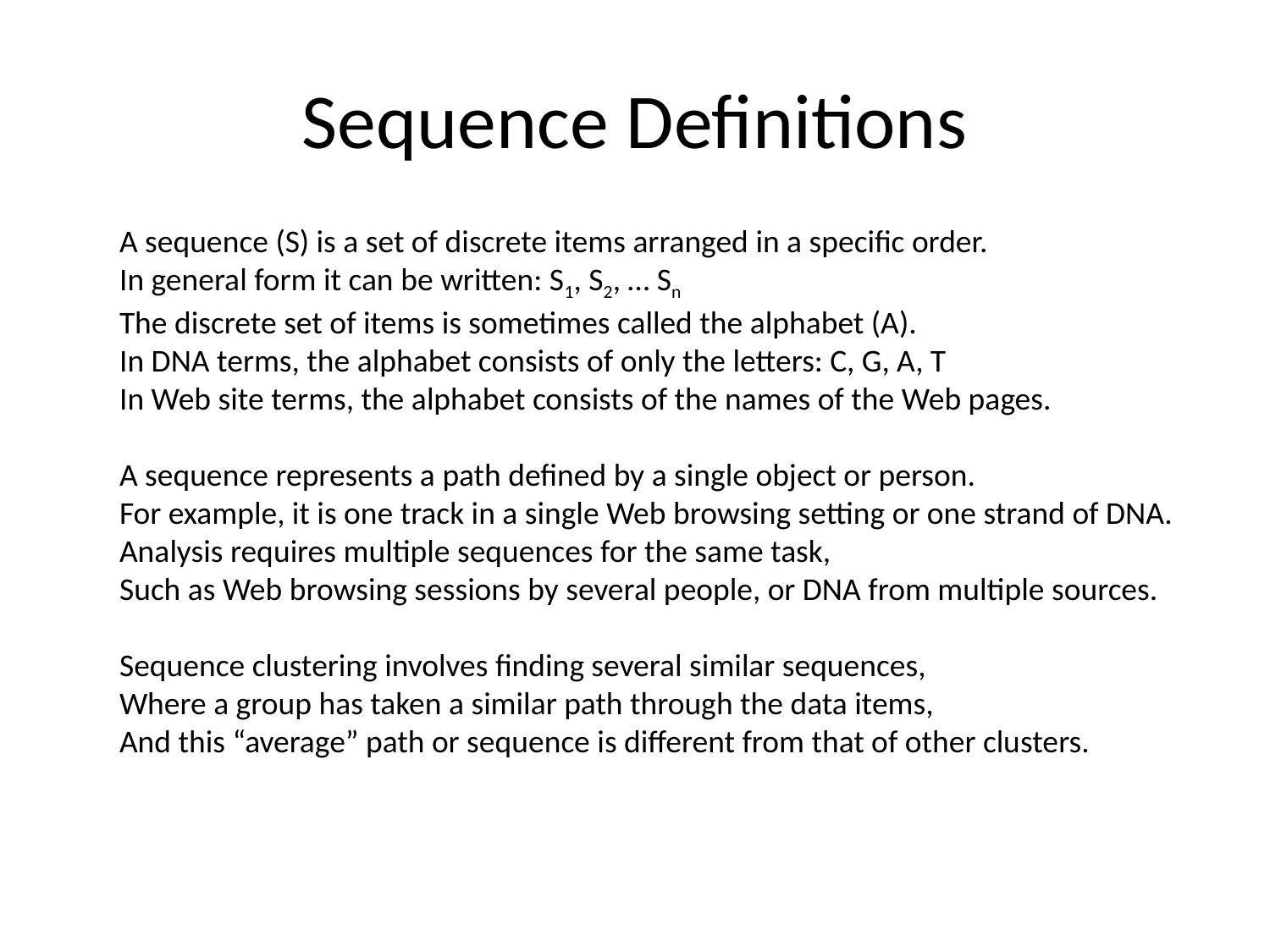

# Sequence Definitions
A sequence (S) is a set of discrete items arranged in a specific order.
In general form it can be written: S1, S2, … Sn
The discrete set of items is sometimes called the alphabet (A).
In DNA terms, the alphabet consists of only the letters: C, G, A, T
In Web site terms, the alphabet consists of the names of the Web pages.

A sequence represents a path defined by a single object or person.
For example, it is one track in a single Web browsing setting or one strand of DNA.
Analysis requires multiple sequences for the same task,
Such as Web browsing sessions by several people, or DNA from multiple sources.

Sequence clustering involves finding several similar sequences,
Where a group has taken a similar path through the data items,
And this “average” path or sequence is different from that of other clusters.